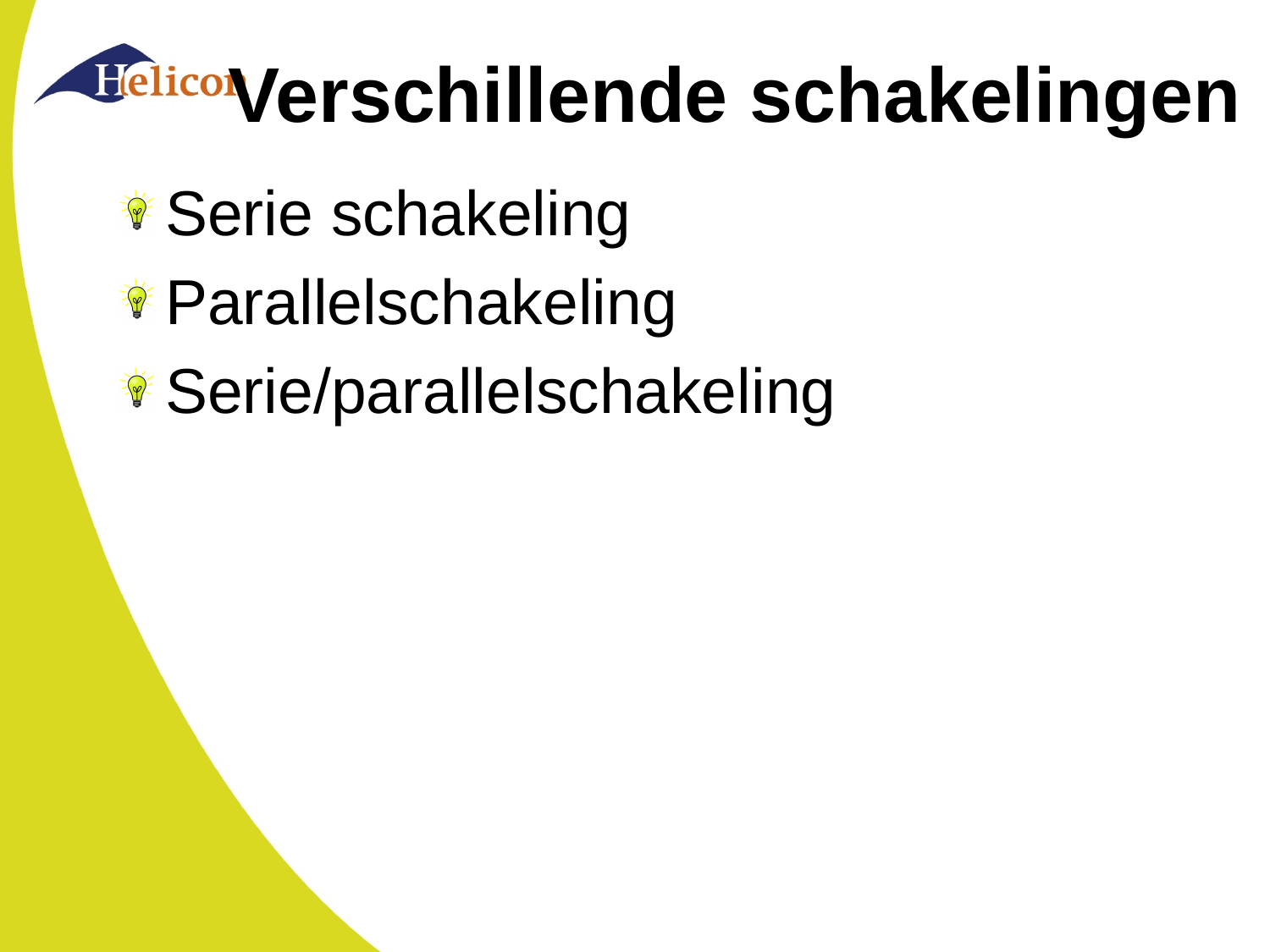

# Verschillende schakelingen
Serie schakeling
Parallelschakeling
Serie/parallelschakeling